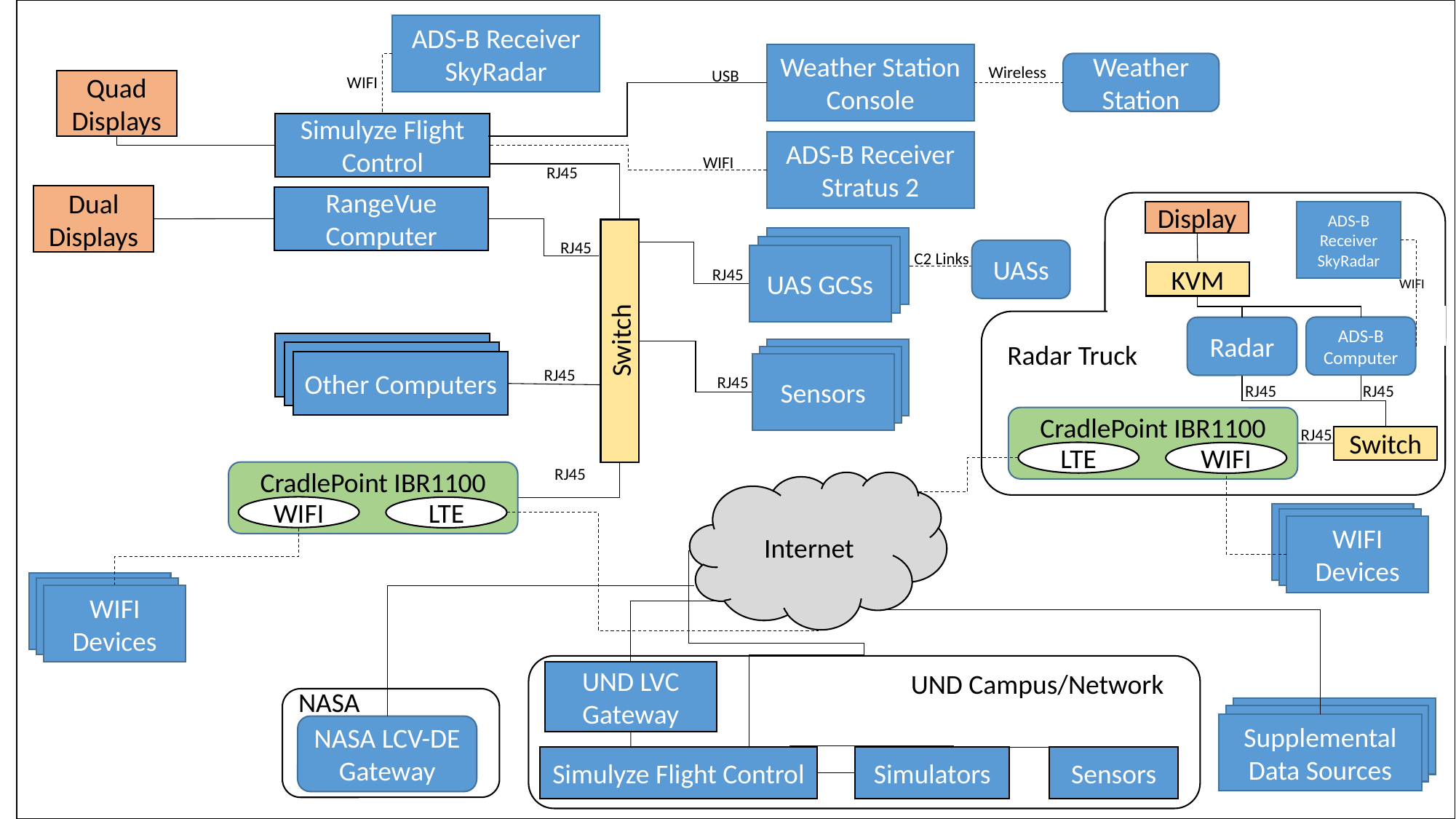

ADS-B Receiver
SkyRadar
Weather Station Console
Weather Station
Wireless
USB
WIFI
Quad Displays
Simulyze Flight Control
ADS-B Receiver
Stratus 2
WIFI
RJ45
Dual Displays
RangeVue Computer

Display
ADS-B Receiver
SkyRadar
Switch

RJ45

UASs
C2 Links
UAS GCSs
RJ45
KVM
WIFI

 Radar Truck

ADS-B Computer
Radar
Other Computers

Other Computers

Other Computers
Sensors
RJ45
RJ45
RJ45
RJ45
CradlePoint IBR1100

RJ45
Switch
LTE
WIFI
RJ45
CradlePoint IBR1100

Internet
WIFI
LTE

WIFI Devices

WIFI Devices
                                                        UND Campus/Network

Simulyze Flight Control
Simulators
Sensors
UND LVC Gateway
NASA

Supplemental Data Sources
NASA LCV-DE Gateway